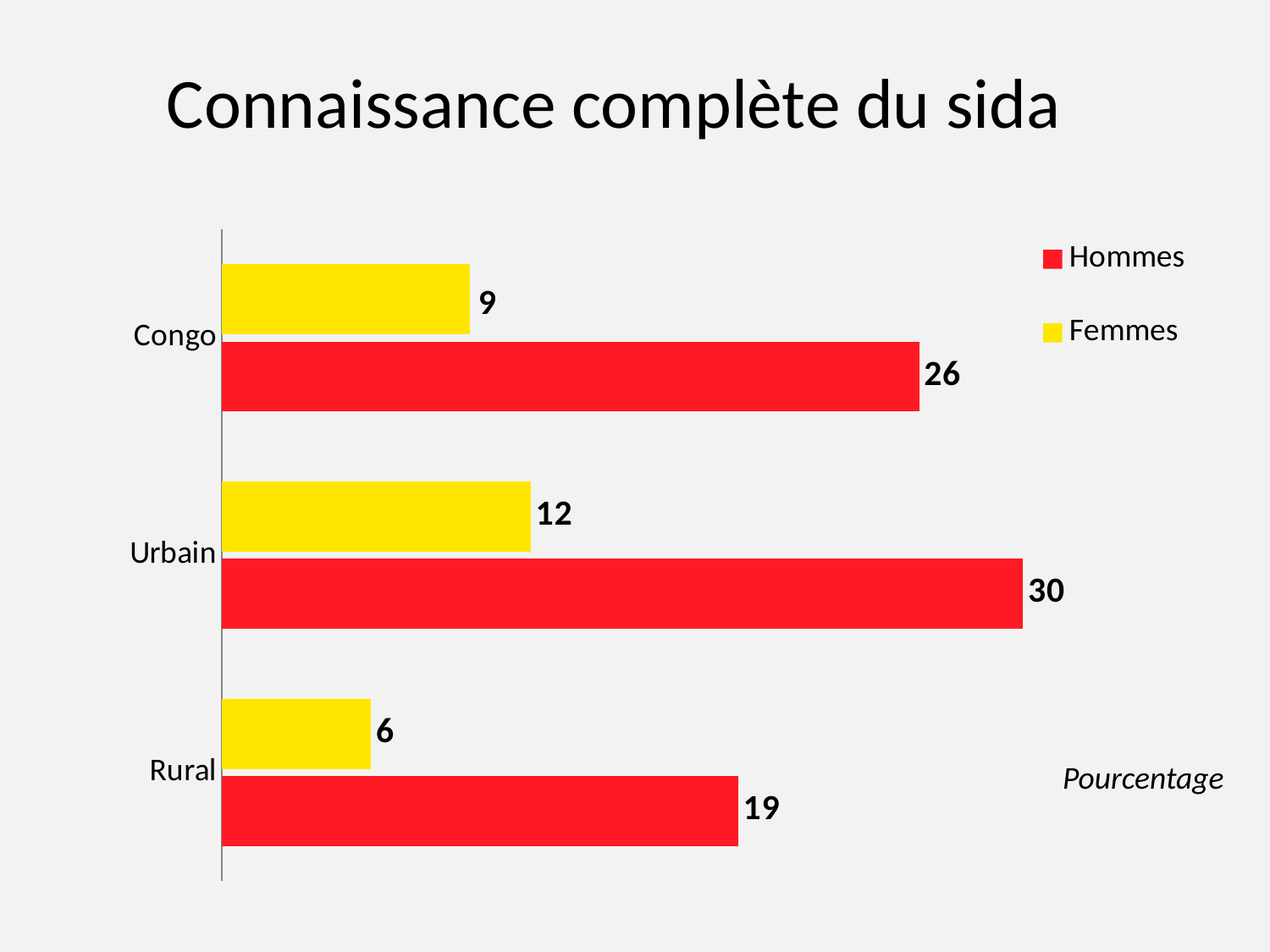

# Connaissance complète du sida

### Chart

| Category | Femmes | Hommes |
|---|---|---|
| Congo | 9.3 | 26.2 |
| Urbain | 11.6 | 30.1 |
| Rural | 5.6 | 19.4 |
Pourcentage